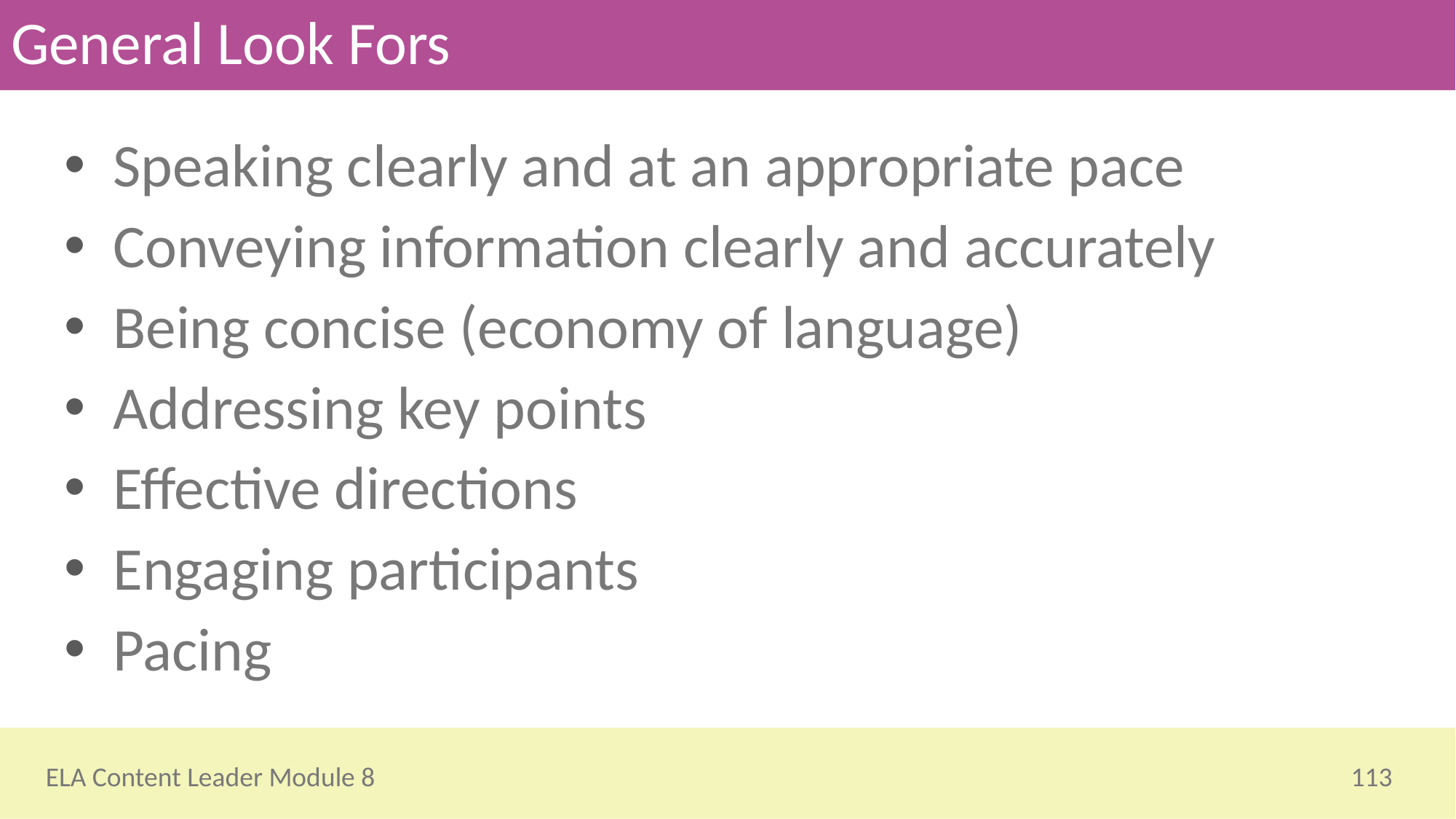

# General Look Fors
Speaking clearly and at an appropriate pace
Conveying information clearly and accurately
Being concise (economy of language)
Addressing key points
Effective directions
Engaging participants
Pacing
113